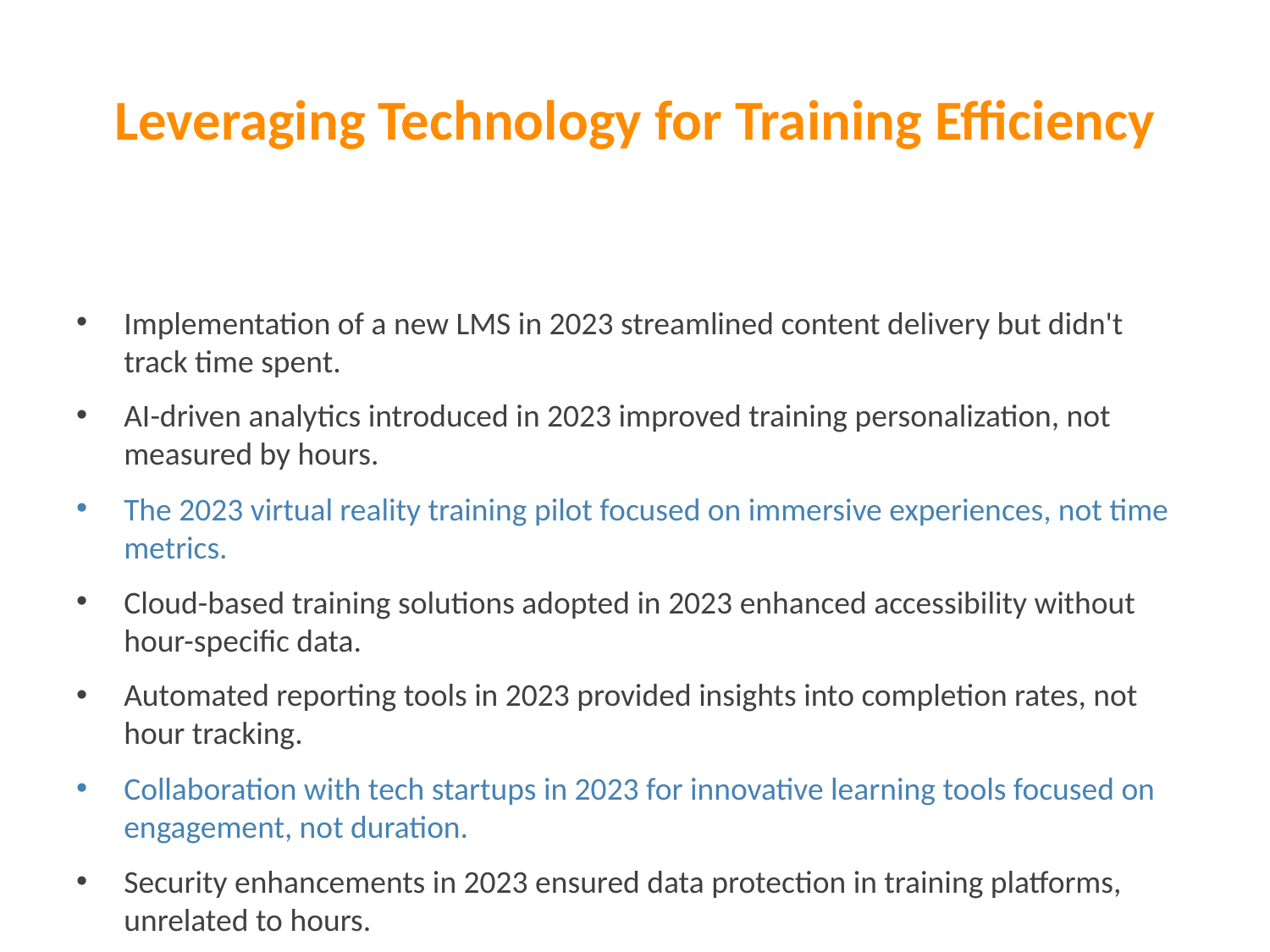

# Leveraging Technology for Training Efficiency

Implementation of a new LMS in 2023 streamlined content delivery but didn't track time spent.
AI-driven analytics introduced in 2023 improved training personalization, not measured by hours.
The 2023 virtual reality training pilot focused on immersive experiences, not time metrics.
Cloud-based training solutions adopted in 2023 enhanced accessibility without hour-specific data.
Automated reporting tools in 2023 provided insights into completion rates, not hour tracking.
Collaboration with tech startups in 2023 for innovative learning tools focused on engagement, not duration.
Security enhancements in 2023 ensured data protection in training platforms, unrelated to hours.